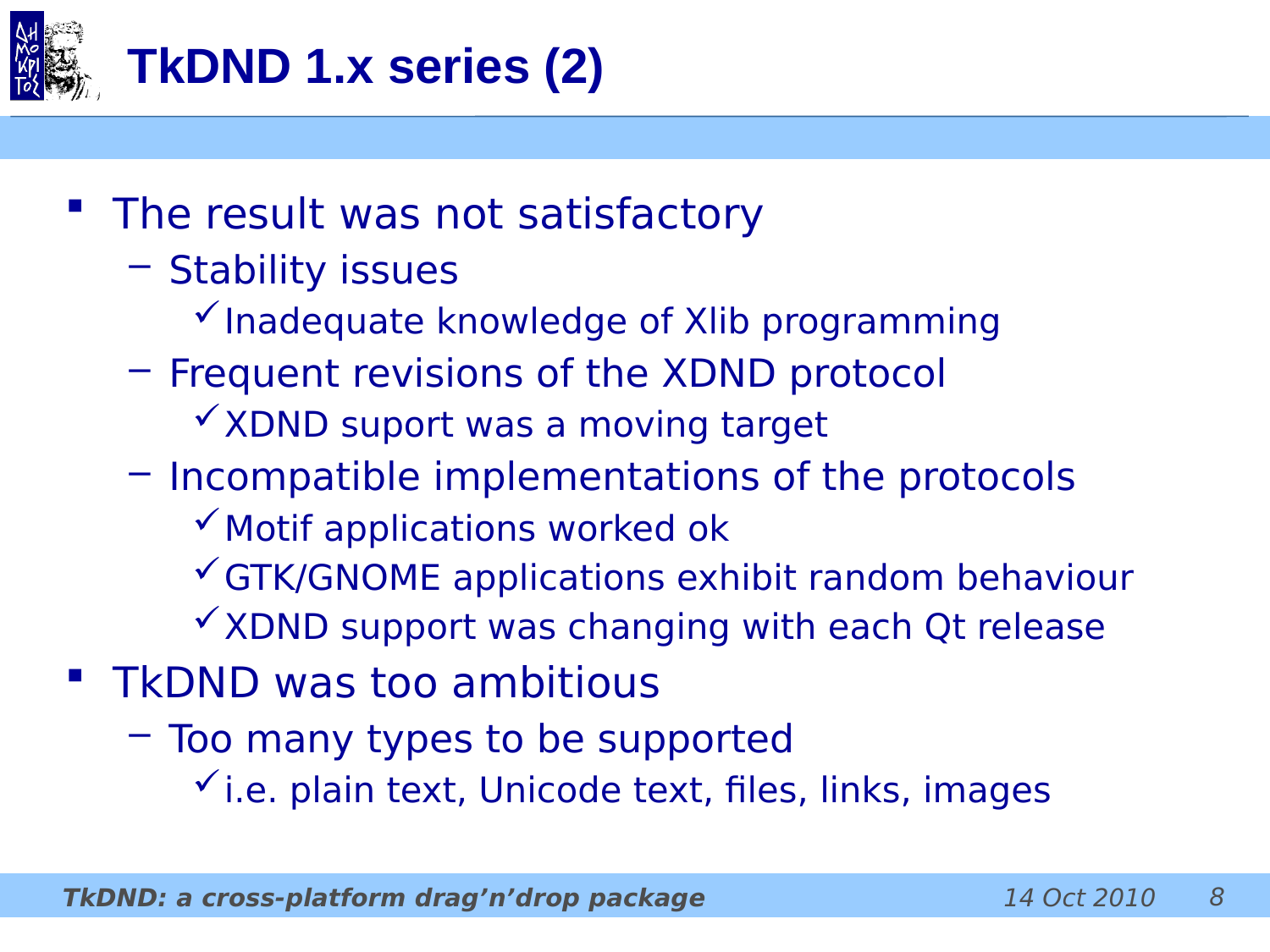

# TkDND 1.x series (2)
The result was not satisfactory
Stability issues
Inadequate knowledge of Xlib programming
Frequent revisions of the XDND protocol
XDND suport was a moving target
Incompatible implementations of the protocols
Motif applications worked ok
GTK/GNOME applications exhibit random behaviour
XDND support was changing with each Qt release
TkDND was too ambitious
Too many types to be supported
i.e. plain text, Unicode text, files, links, images

8
TkDND: a cross-platform drag’n’drop package
14 Oct 2010